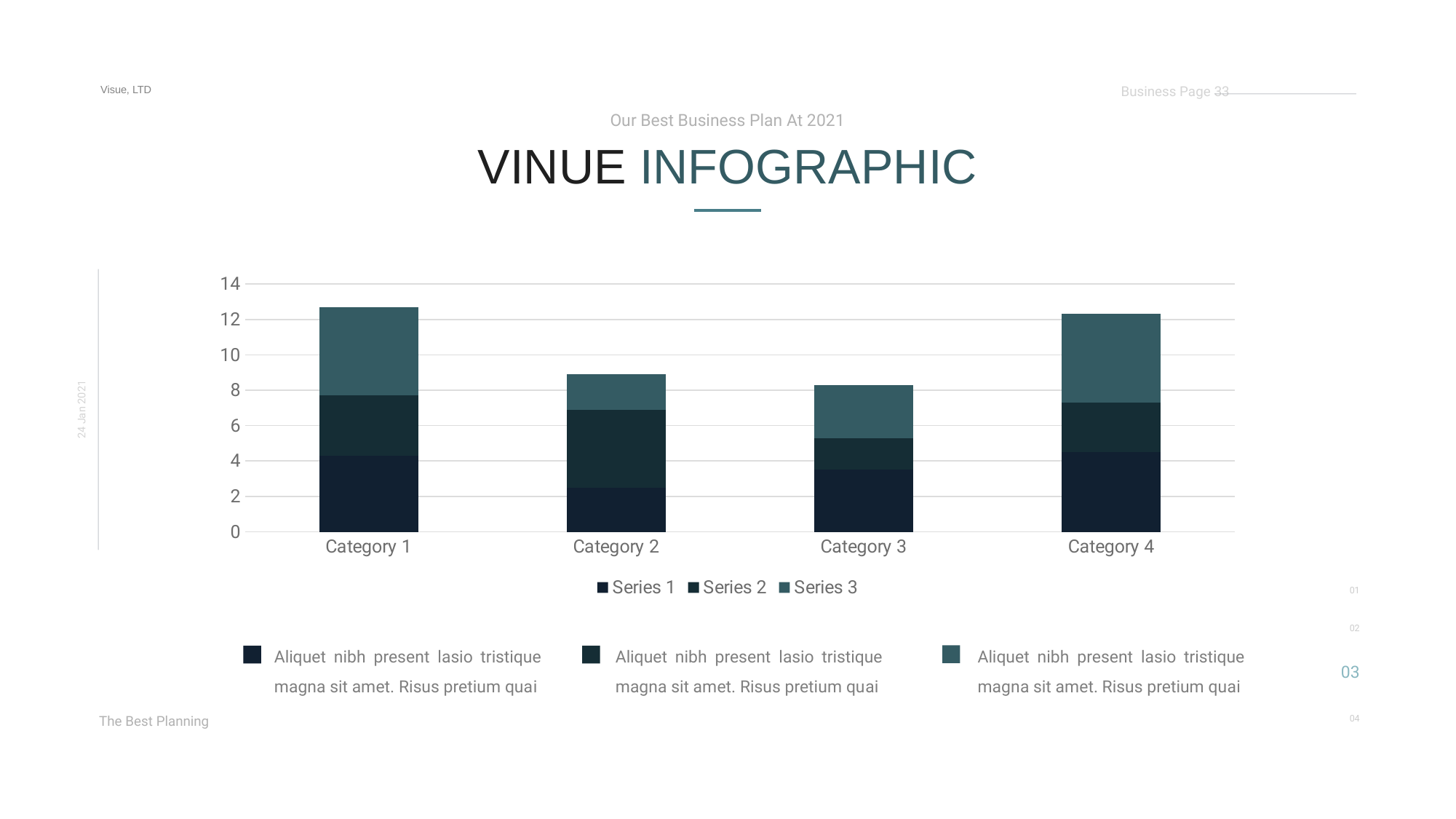

Visue, LTD
Business Page 33
Our Best Business Plan At 2021
VINUE INFOGRAPHIC

### Chart

| Category | Series 1 | Series 2 | Series 3 |
|---|---|---|---|
| Category 1 | 4.3 | 3.4 | 5.0 |
| Category 2 | 2.5 | 4.4 | 2.0 |
| Category 3 | 3.5 | 1.8 | 3.0 |
| Category 4 | 4.5 | 2.8 | 5.0 |
24 Jan 2021
01
02
03
04
Aliquet nibh present lasio tristique magna sit amet. Risus pretium quai
Aliquet nibh present lasio tristique magna sit amet. Risus pretium quai
Aliquet nibh present lasio tristique magna sit amet. Risus pretium quai

The Best Planning